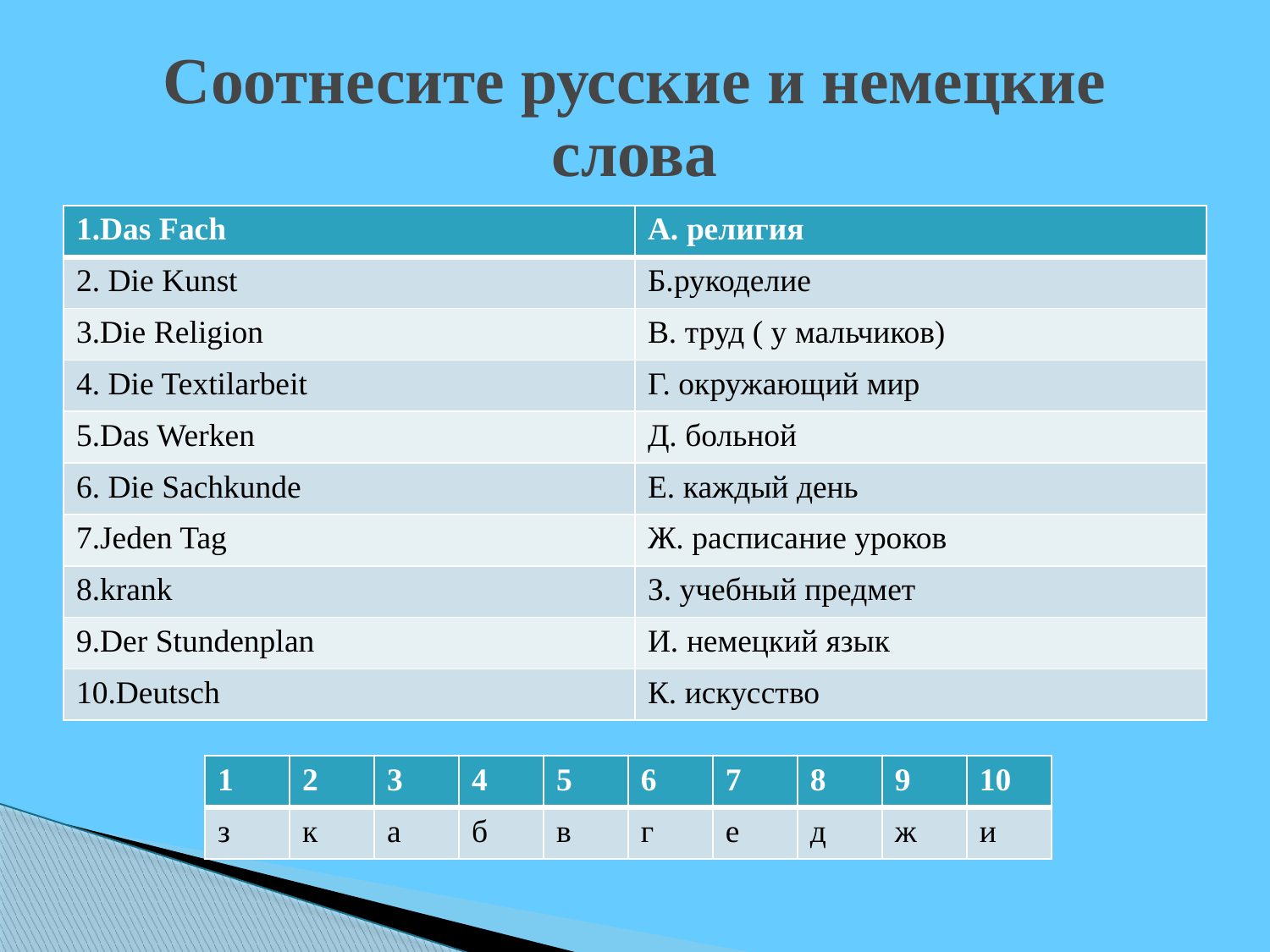

# Соотнесите русские и немецкие слова
| 1.Das Fach | А. религия |
| --- | --- |
| 2. Die Kunst | Б.рукоделие |
| 3.Die Religion | В. труд ( у мальчиков) |
| 4. Die Textilarbeit | Г. окружающий мир |
| 5.Das Werken | Д. больной |
| 6. Die Sachkunde | Е. каждый день |
| 7.Jeden Tag | Ж. расписание уроков |
| 8.krank | З. учебный предмет |
| 9.Der Stundenplan | И. немецкий язык |
| 10.Deutsch | К. искусство |
| 1 | 2 | 3 | 4 | 5 | 6 | 7 | 8 | 9 | 10 |
| --- | --- | --- | --- | --- | --- | --- | --- | --- | --- |
| з | к | а | б | в | г | е | д | ж | и |